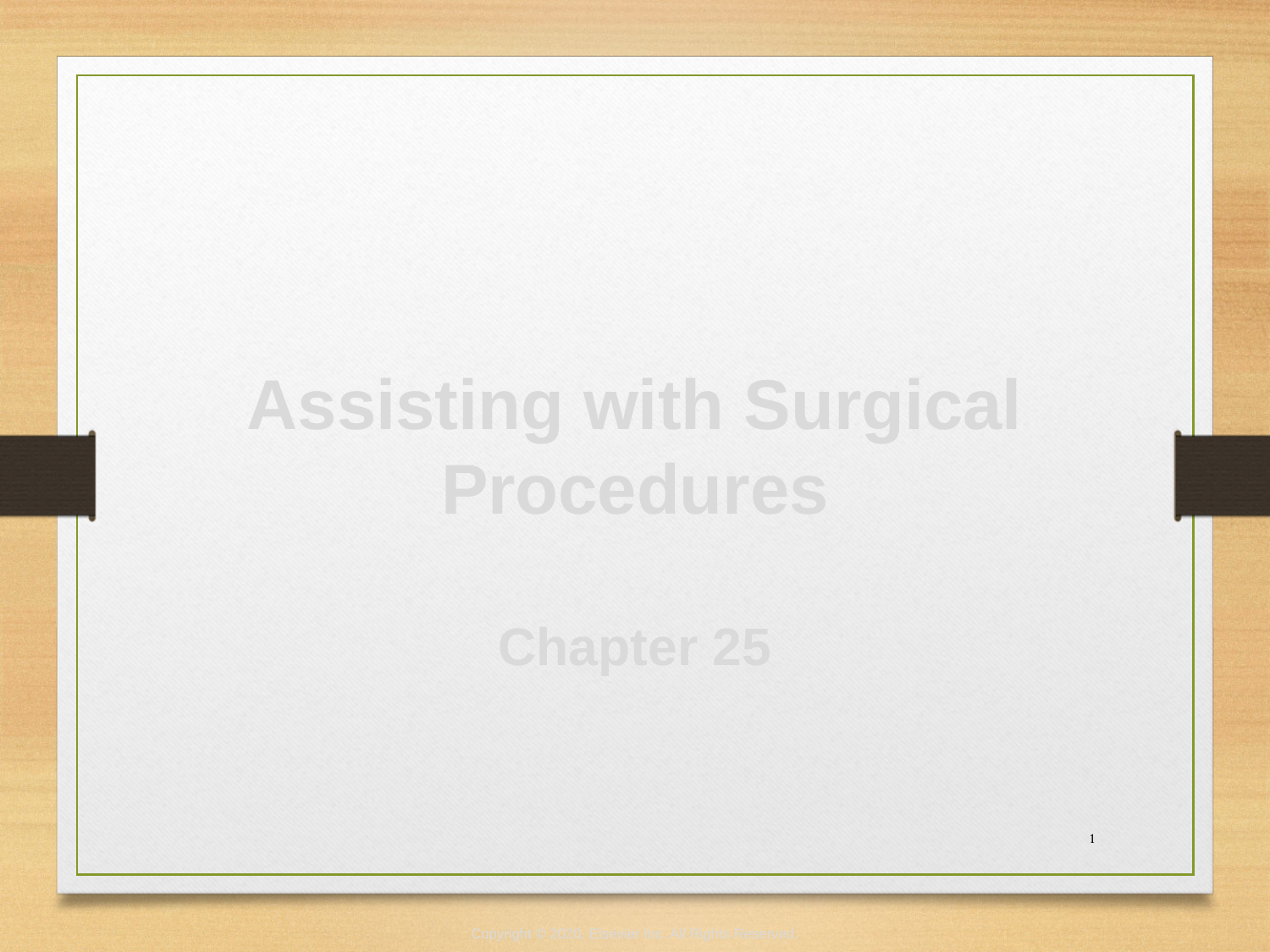

Assisting with Surgical Procedures

Chapter 25
 1